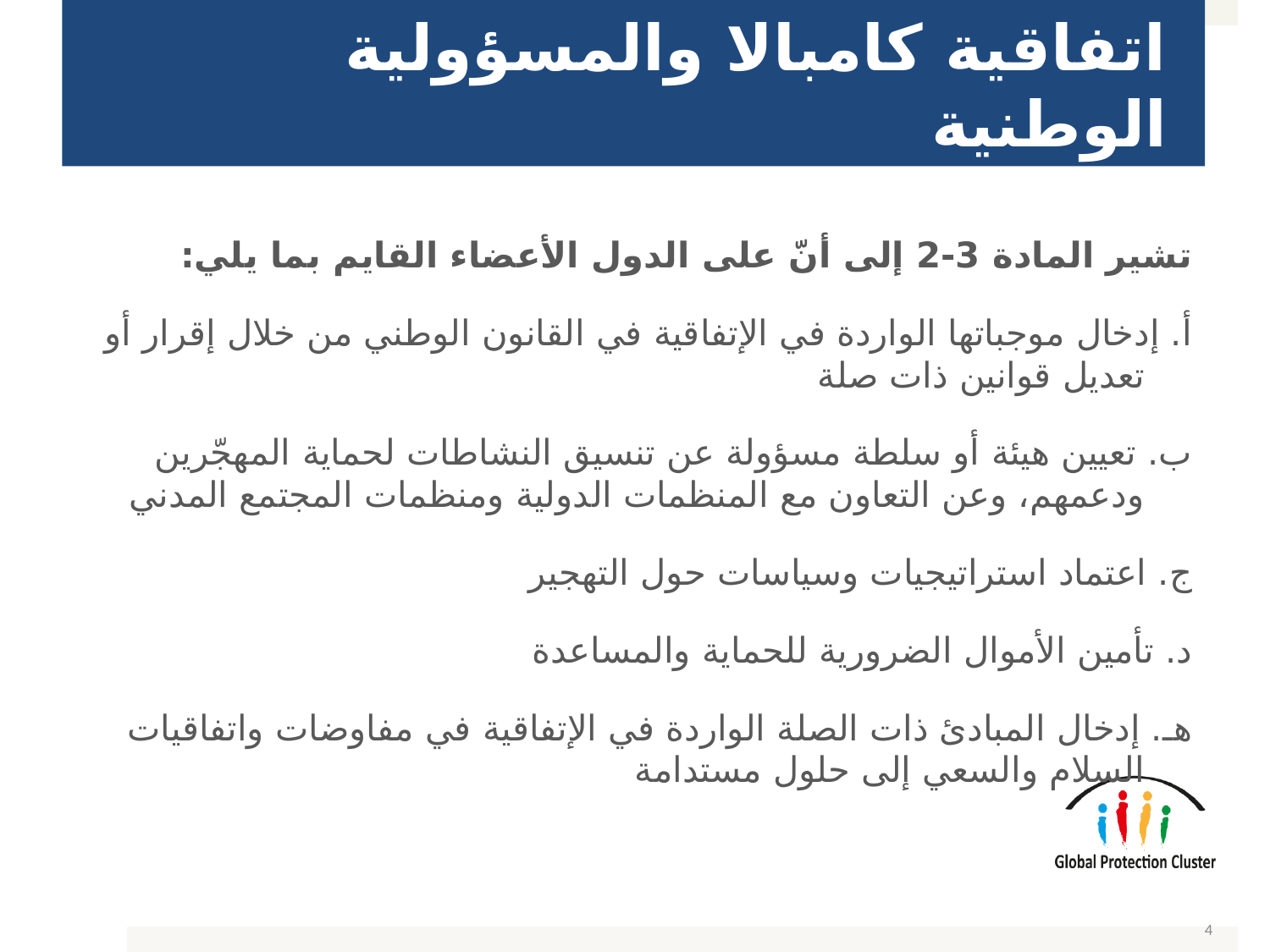

# اتفاقية كامبالا والمسؤولية الوطنية
تشير المادة 3-2 إلى أنّ على الدول الأعضاء القايم بما يلي:
أ. إدخال موجباتها الواردة في الإتفاقية في القانون الوطني من خلال إقرار أو تعديل قوانين ذات صلة
ب. تعيين هيئة أو سلطة مسؤولة عن تنسيق النشاطات لحماية المهجّرين ودعمهم، وعن التعاون مع المنظمات الدولية ومنظمات المجتمع المدني
ج. اعتماد استراتيجيات وسياسات حول التهجير
د. تأمين الأموال الضرورية للحماية والمساعدة
هـ. إدخال المبادئ ذات الصلة الواردة في الإتفاقية في مفاوضات واتفاقيات السلام والسعي إلى حلول مستدامة